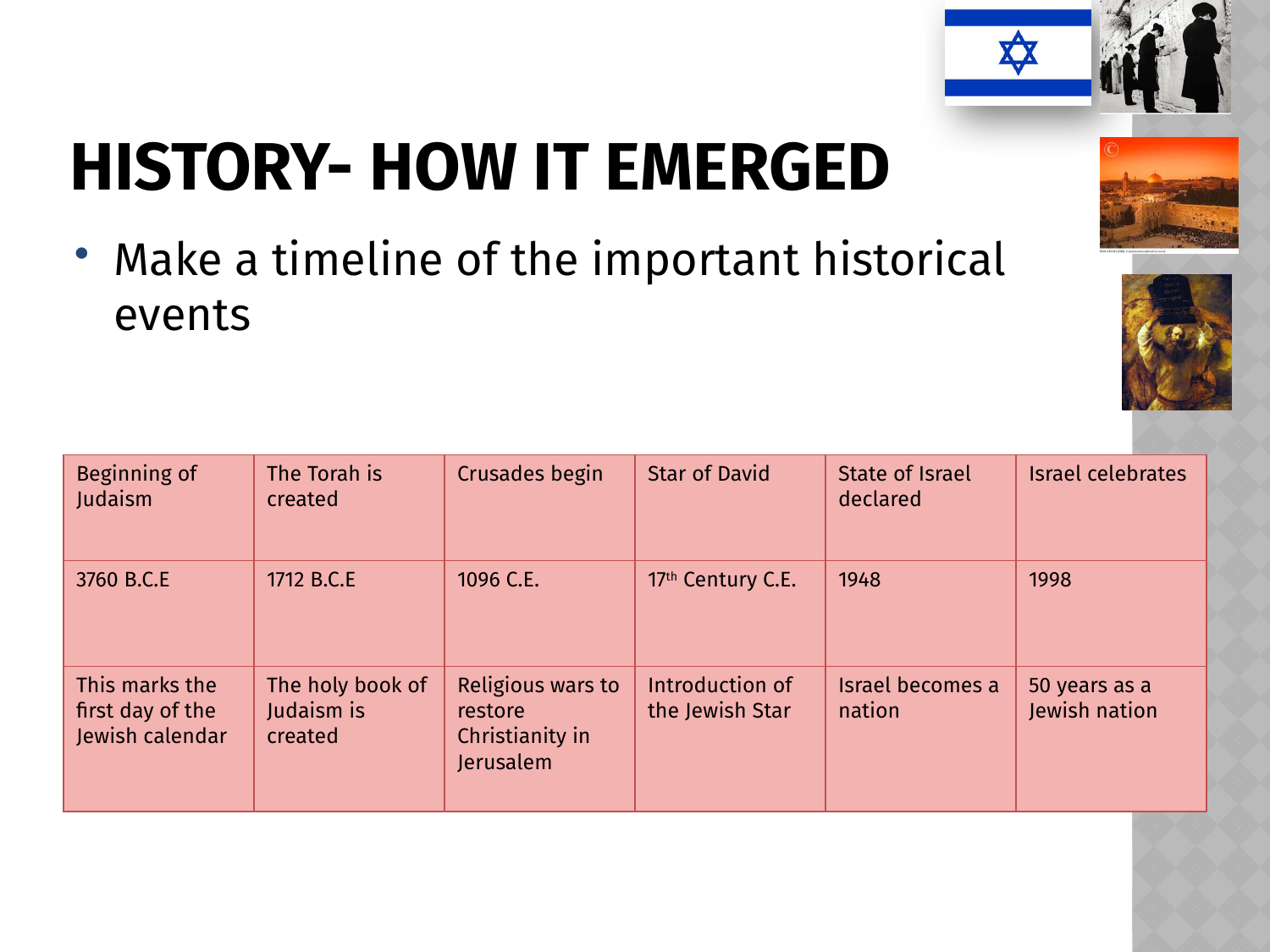

# History- How it emerged
Make a timeline of the important historical events
| Beginning of Judaism | The Torah is created | Crusades begin | Star of David | State of Israel declared | Israel celebrates |
| --- | --- | --- | --- | --- | --- |
| 3760 B.C.E | 1712 B.C.E | 1096 C.E. | 17th Century C.E. | 1948 | 1998 |
| This marks the first day of the Jewish calendar | The holy book of Judaism is created | Religious wars to restore Christianity in Jerusalem | Introduction of the Jewish Star | Israel becomes a nation | 50 years as a Jewish nation |